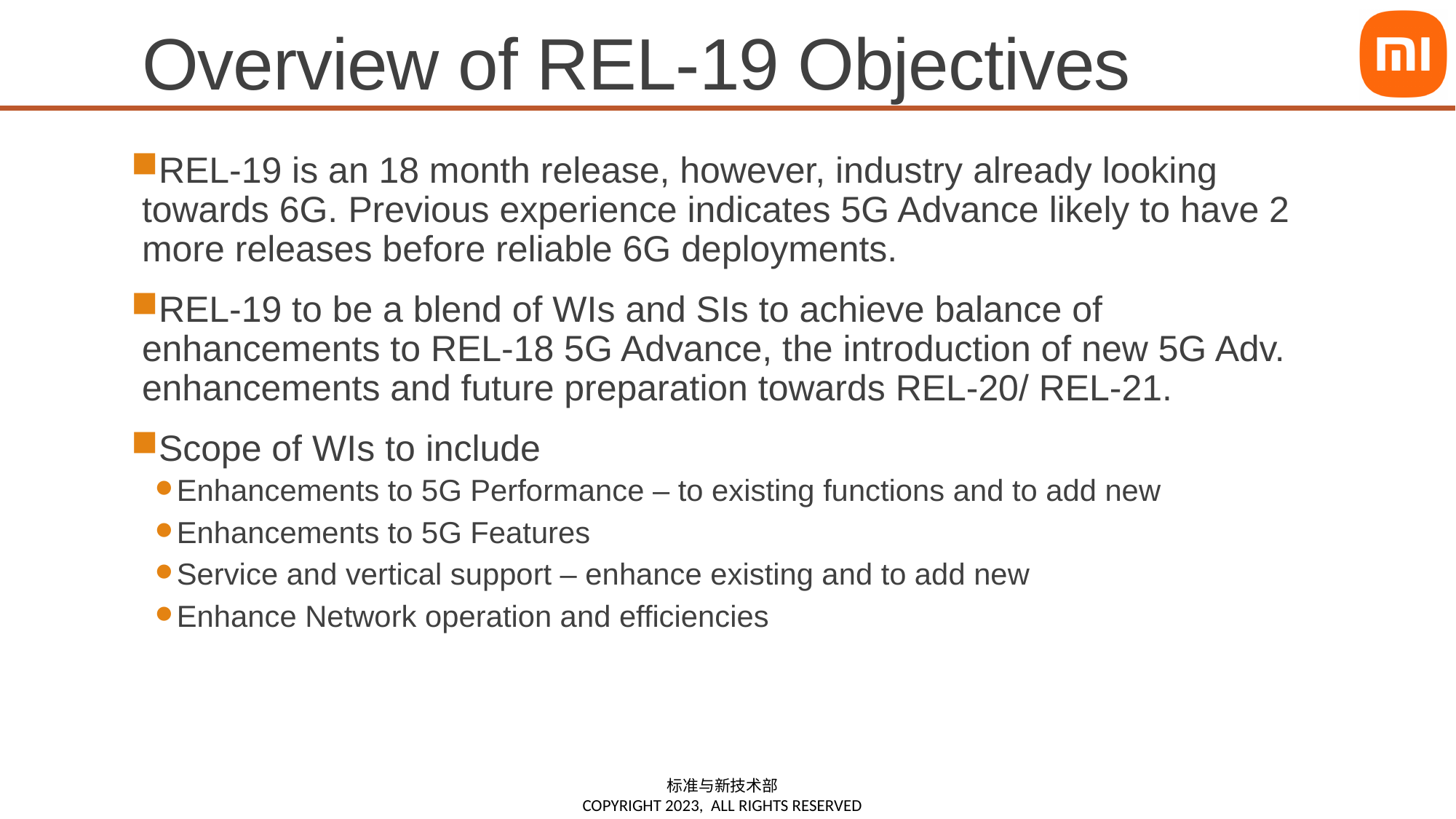

# Overview of REL-19 Objectives
REL-19 is an 18 month release, however, industry already looking towards 6G. Previous experience indicates 5G Advance likely to have 2 more releases before reliable 6G deployments.
REL-19 to be a blend of WIs and SIs to achieve balance of enhancements to REL-18 5G Advance, the introduction of new 5G Adv. enhancements and future preparation towards REL-20/ REL-21.
Scope of WIs to include
Enhancements to 5G Performance – to existing functions and to add new
Enhancements to 5G Features
Service and vertical support – enhance existing and to add new
Enhance Network operation and efficiencies